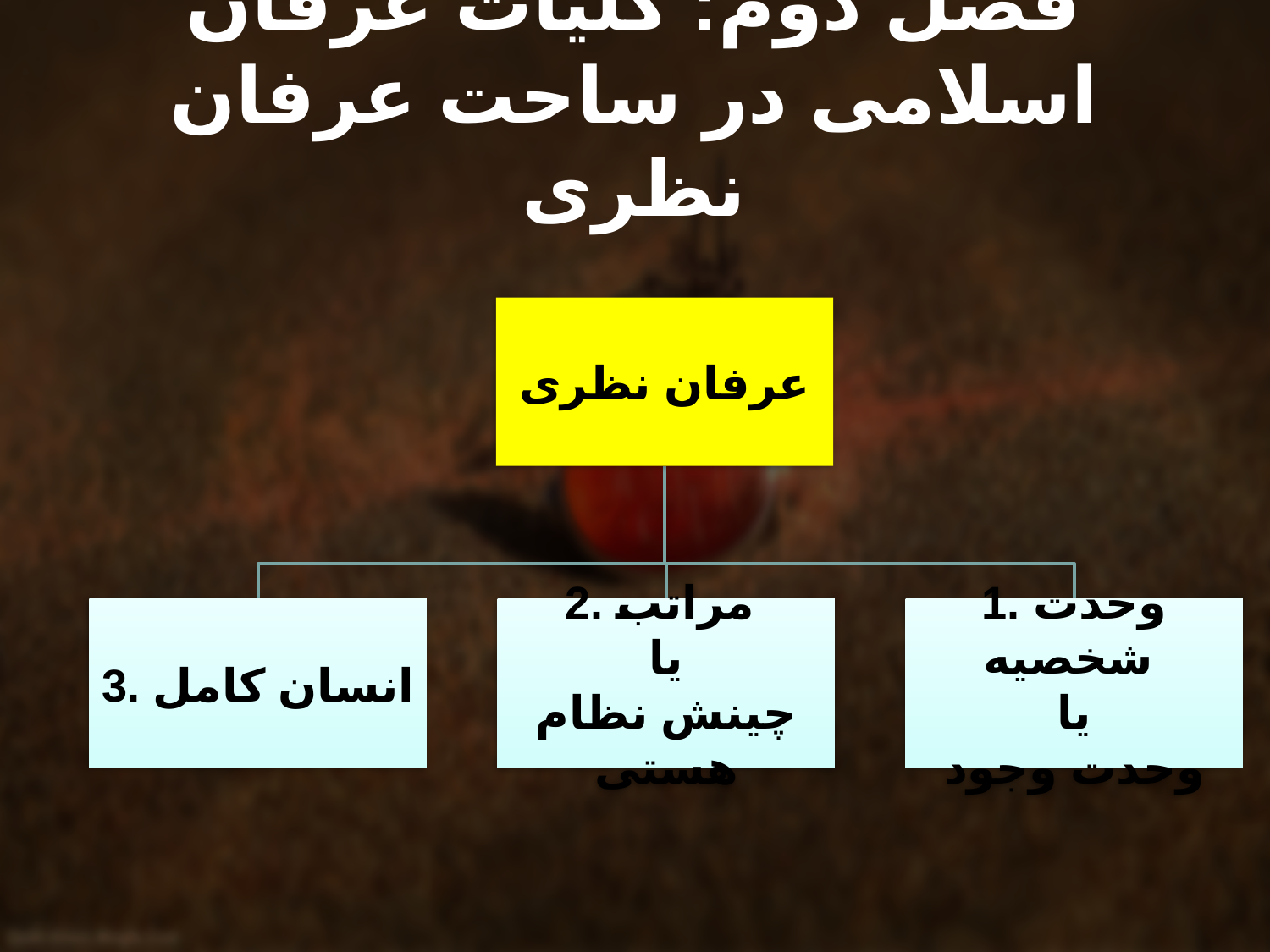

# فصل دوم: کلیات عرفان اسلامی در ساحت عرفان نظری
عرفان نظری
3. انسان کامل
2. مراتب
يا
چينش نظام هستی
1. وحدت شخصيه
يا
وحدت وجود